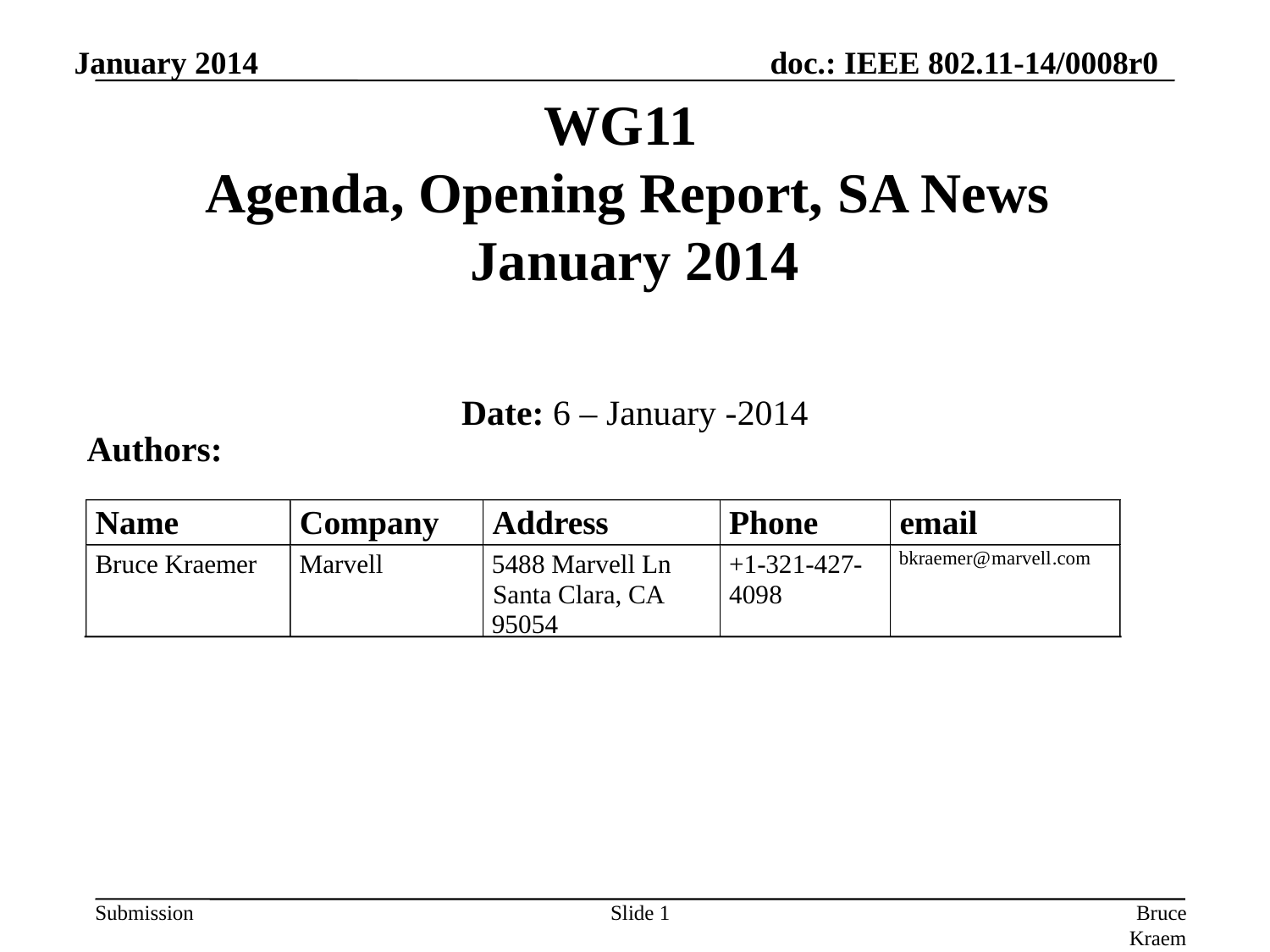

January 2014
# WG11 Agenda, Opening Report, SA News January 2014
Date: 6 – January -2014
Authors:

Name

Company

Address

Phone

email

bkraemer@
marvell
.com

Bruce Kraemer

Marvell

5488 Marvell Ln

+1
-
321
-
4
27
-
Santa Clara, CA
4098

95054

Slide 1
Bruce Kraemer, Marvell